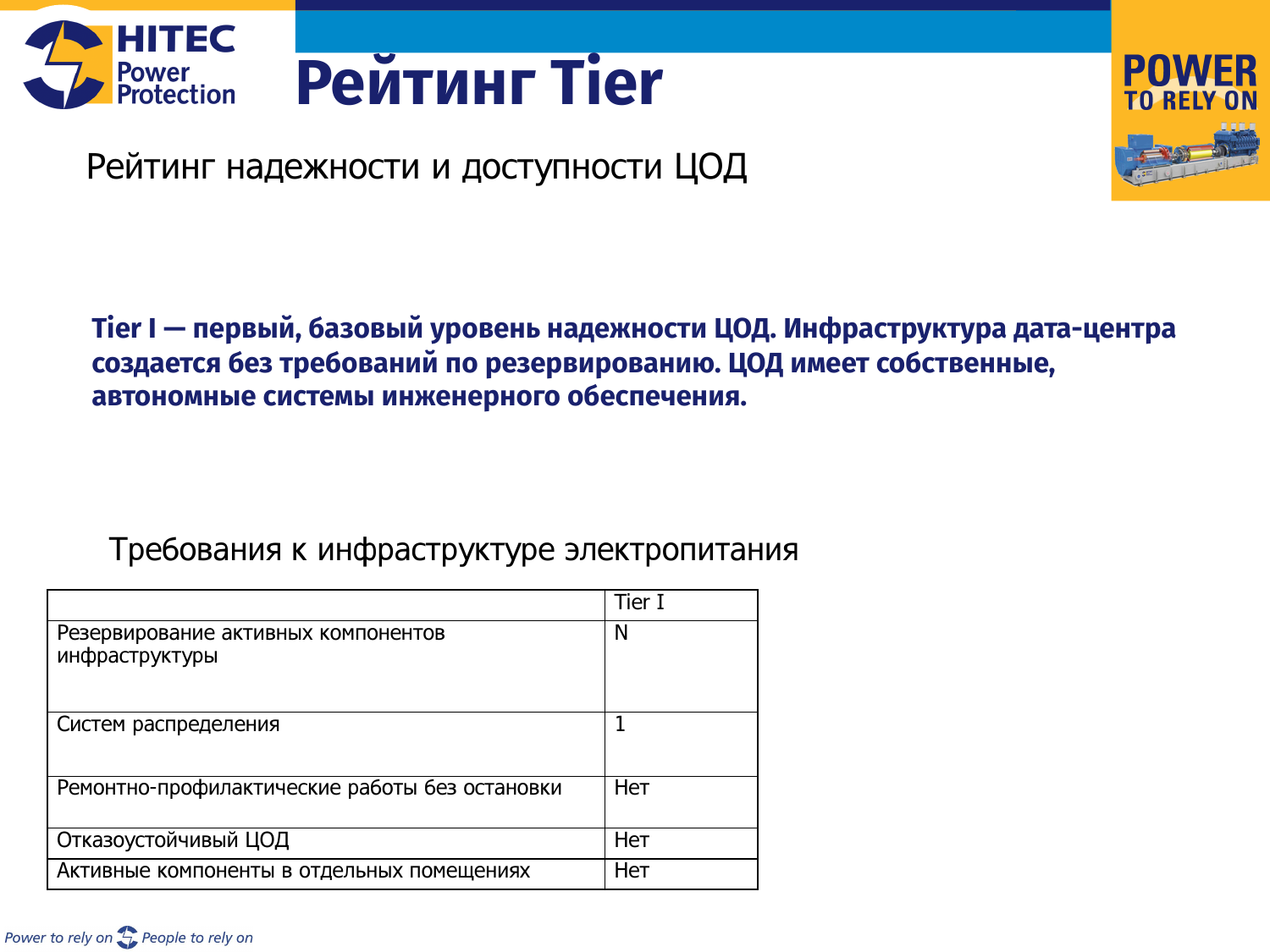

# Рейтинг Tier
Рейтинг надежности и доступности ЦОД
Tier I — первый, базовый уровень надежности ЦОД. Инфраструктура дата-центра создается без требований по резервированию. ЦОД имеет собственные, автономные системы инженерного обеспечения.
Требования к инфраструктуре электропитания
|  | Tier I |
| --- | --- |
| Резервирование активных компонентов инфраструктуры | N |
| Систем распределения | 1 |
| Ремонтно-профилактические работы без остановки | Нет |
| Отказоустойчивый ЦОД | Нет |
| Активные компоненты в отдельных помещениях | Нет |